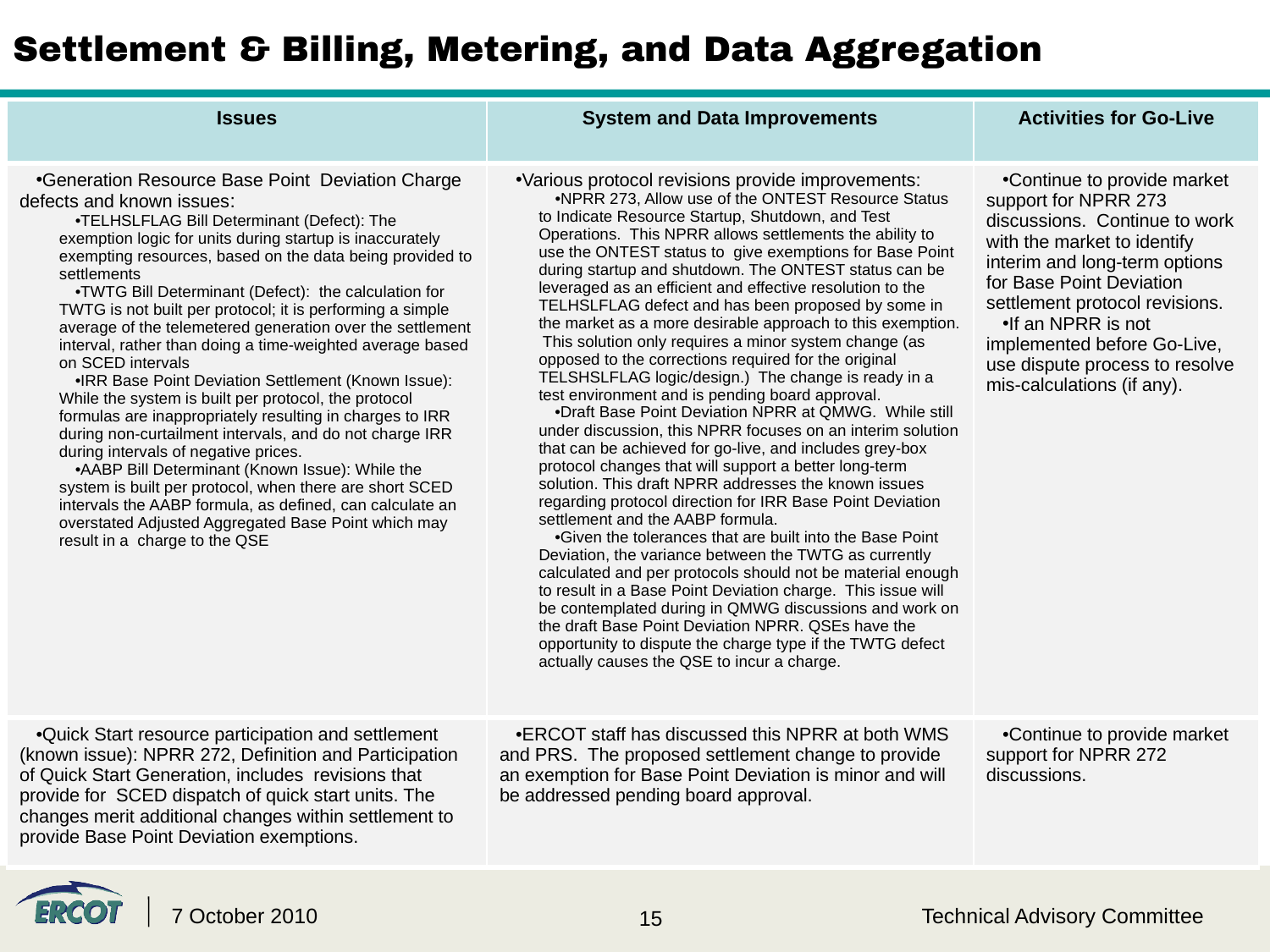

# Settlement & Billing, Metering, and Data Aggregation
| Issues | System and Data Improvements | Activities for Go-Live |
| --- | --- | --- |
| Generation Resource Base Point Deviation Charge defects and known issues: TELHSLFLAG Bill Determinant (Defect): The exemption logic for units during startup is inaccurately exempting resources, based on the data being provided to settlements TWTG Bill Determinant (Defect): the calculation for TWTG is not built per protocol; it is performing a simple average of the telemetered generation over the settlement interval, rather than doing a time-weighted average based on SCED intervals IRR Base Point Deviation Settlement (Known Issue): While the system is built per protocol, the protocol formulas are inappropriately resulting in charges to IRR during non-curtailment intervals, and do not charge IRR during intervals of negative prices. AABP Bill Determinant (Known Issue): While the system is built per protocol, when there are short SCED intervals the AABP formula, as defined, can calculate an overstated Adjusted Aggregated Base Point which may result in a charge to the QSE | Various protocol revisions provide improvements: NPRR 273, Allow use of the ONTEST Resource Status to Indicate Resource Startup, Shutdown, and Test Operations. This NPRR allows settlements the ability to use the ONTEST status to give exemptions for Base Point during startup and shutdown. The ONTEST status can be leveraged as an efficient and effective resolution to the TELHSLFLAG defect and has been proposed by some in the market as a more desirable approach to this exemption. This solution only requires a minor system change (as opposed to the corrections required for the original TELSHSLFLAG logic/design.) The change is ready in a test environment and is pending board approval. Draft Base Point Deviation NPRR at QMWG. While still under discussion, this NPRR focuses on an interim solution that can be achieved for go-live, and includes grey-box protocol changes that will support a better long-term solution. This draft NPRR addresses the known issues regarding protocol direction for IRR Base Point Deviation settlement and the AABP formula. Given the tolerances that are built into the Base Point Deviation, the variance between the TWTG as currently calculated and per protocols should not be material enough to result in a Base Point Deviation charge. This issue will be contemplated during in QMWG discussions and work on the draft Base Point Deviation NPRR. QSEs have the opportunity to dispute the charge type if the TWTG defect actually causes the QSE to incur a charge. | Continue to provide market support for NPRR 273 discussions. Continue to work with the market to identify interim and long-term options for Base Point Deviation settlement protocol revisions. If an NPRR is not implemented before Go-Live, use dispute process to resolve mis-calculations (if any). |
| Quick Start resource participation and settlement (known issue): NPRR 272, Definition and Participation of Quick Start Generation, includes revisions that provide for SCED dispatch of quick start units. The changes merit additional changes within settlement to provide Base Point Deviation exemptions. | ERCOT staff has discussed this NPRR at both WMS and PRS. The proposed settlement change to provide an exemption for Base Point Deviation is minor and will be addressed pending board approval. | Continue to provide market support for NPRR 272 discussions. |
7 October 2010
Technical Advisory Committee